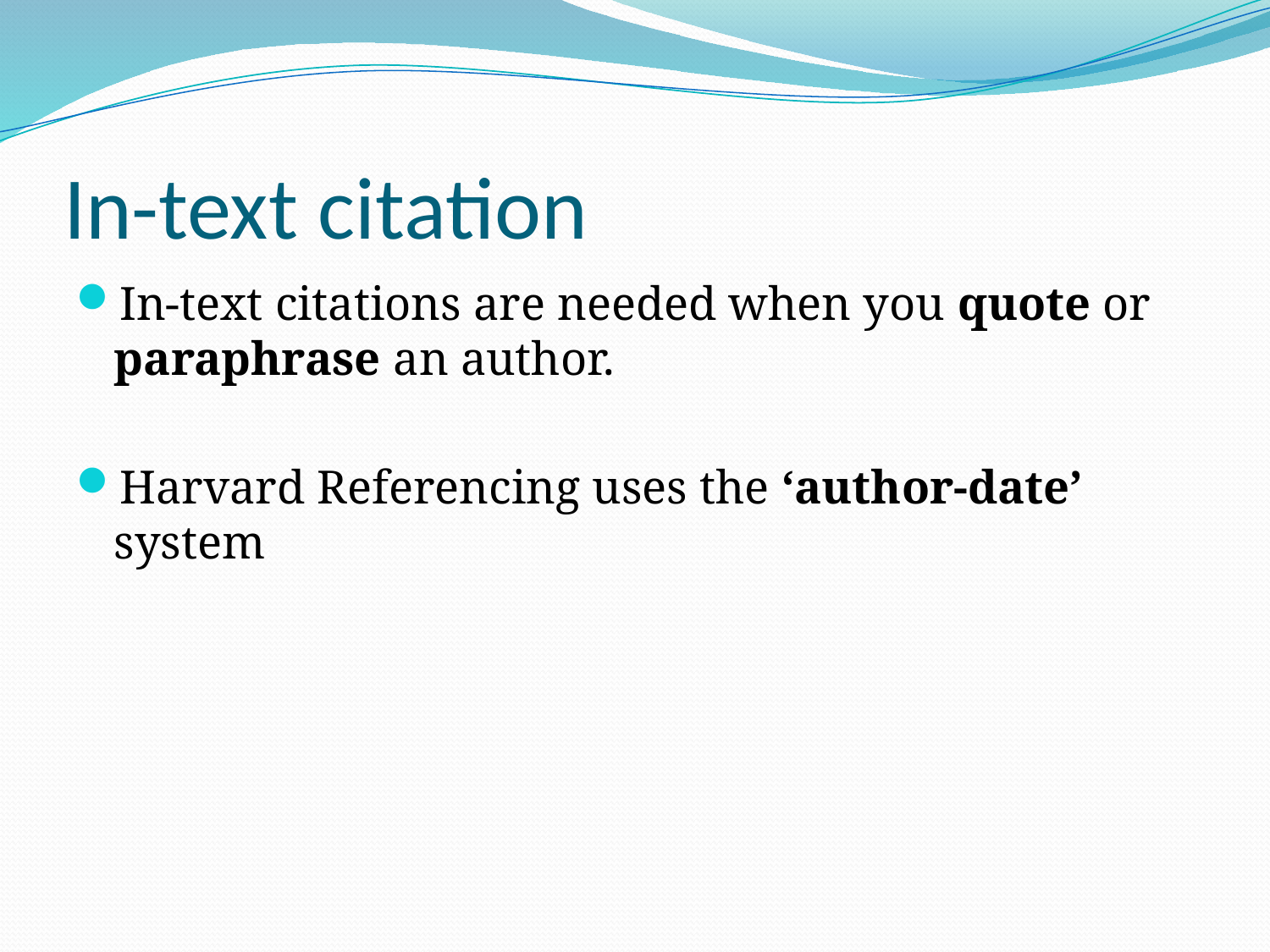

# In-text citation
In-text citations are needed when you quote or paraphrase an author.

Harvard Referencing uses the ‘author-date’ system